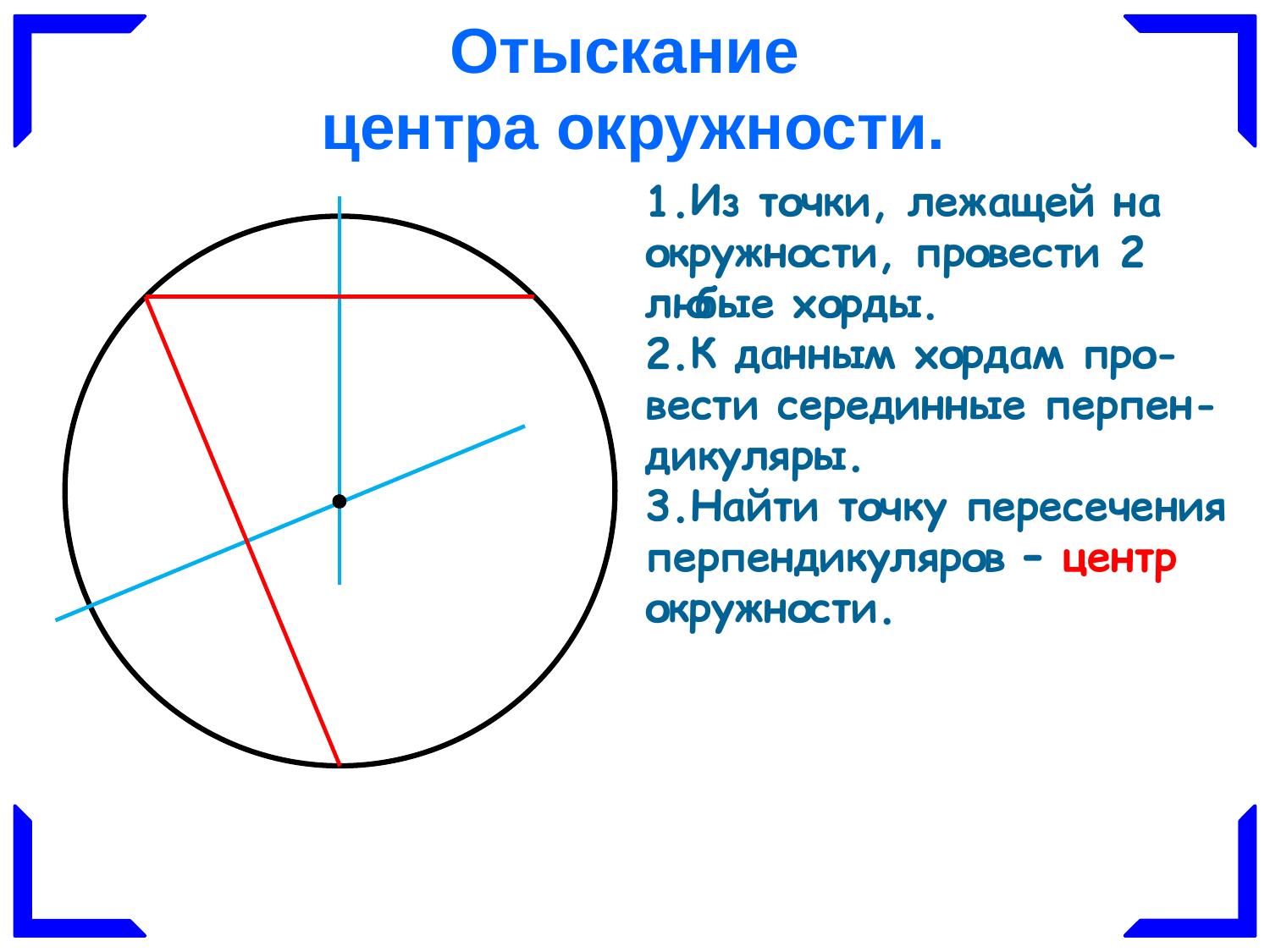

Отыскание
центра окружности.

1.Из точки, лежащей на
окружности, провести 2
любые хорды.
2.К данным хордам про-
вести серединные перпен-
дикуляры.
3.Найти точку пересечения
перпендикуляров – центр
окружности.